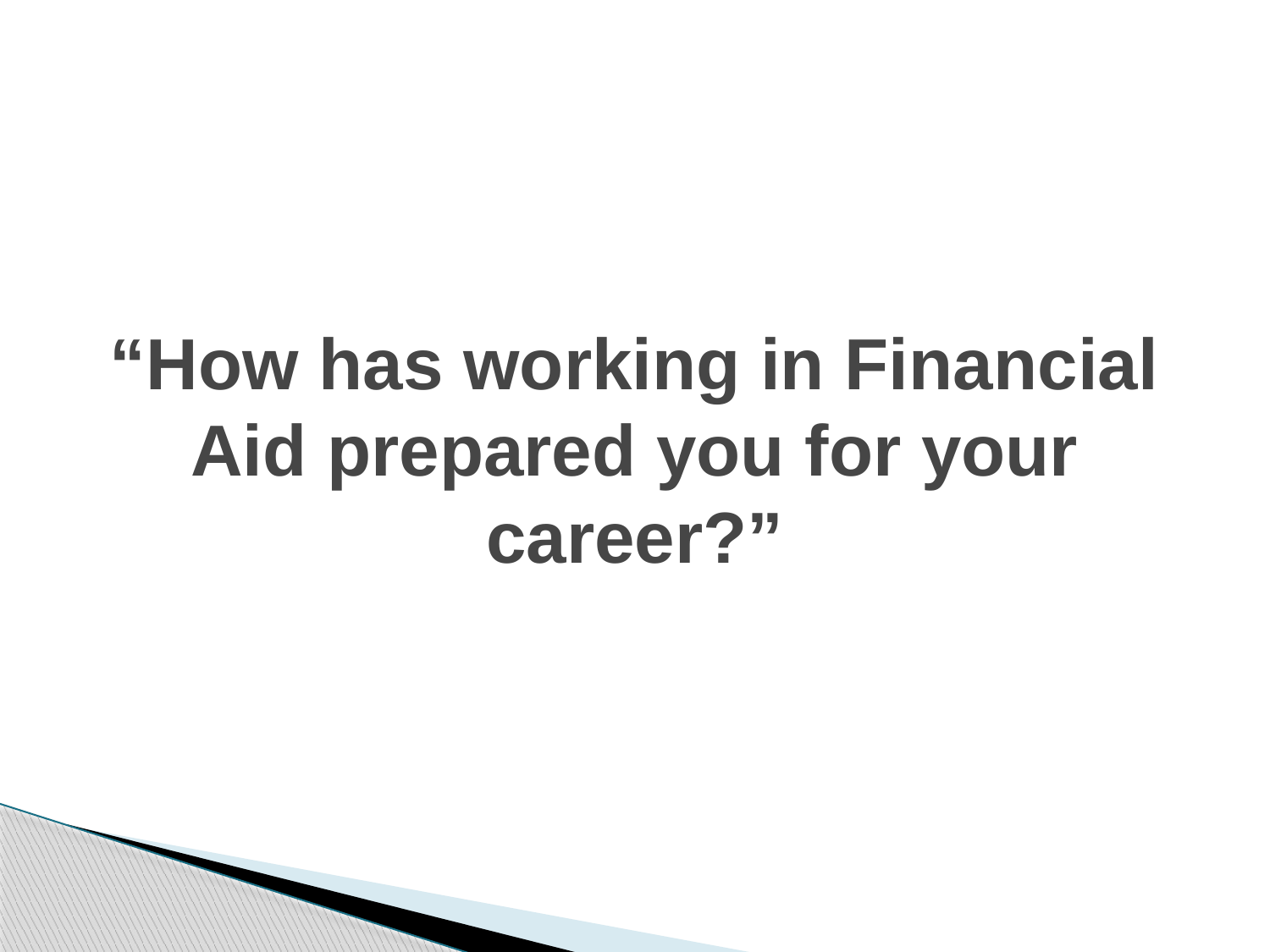

# “How has working in Financial Aid prepared you for your career?”